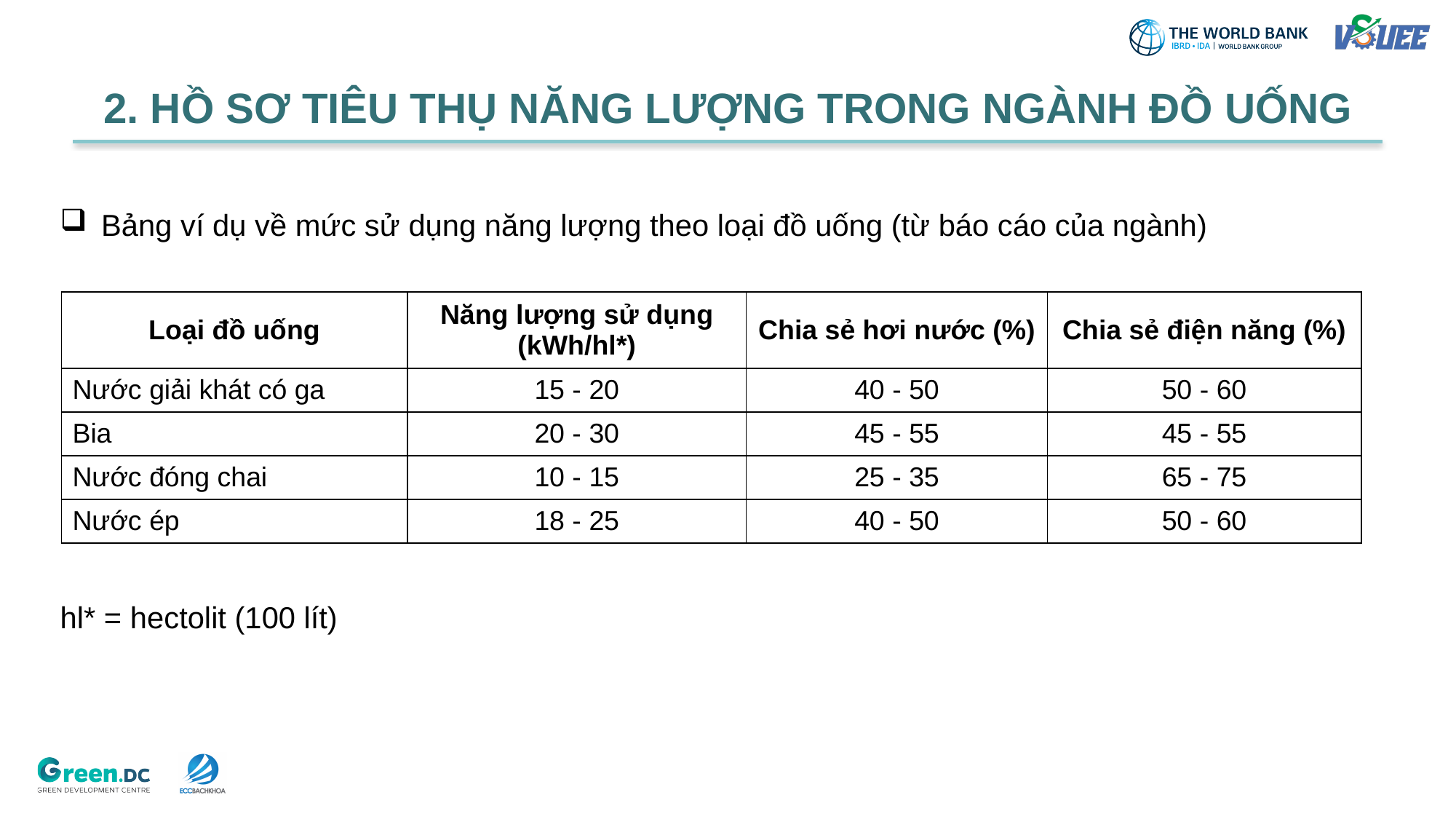

2. HỒ SƠ TIÊU THỤ NĂNG LƯỢNG TRONG NGÀNH ĐỒ UỐNG
Bảng ví dụ về mức sử dụng năng lượng theo loại đồ uống (từ báo cáo của ngành)
| Loại đồ uống | Năng lượng sử dụng (kWh/hl\*) | Chia sẻ hơi nước (%) | Chia sẻ điện năng (%) |
| --- | --- | --- | --- |
| Nước giải khát có ga | 15 - 20 | 40 - 50 | 50 - 60 |
| Bia | 20 - 30 | 45 - 55 | 45 - 55 |
| Nước đóng chai | 10 - 15 | 25 - 35 | 65 - 75 |
| Nước ép | 18 - 25 | 40 - 50 | 50 - 60 |
hl* = hectolit (100 lít)